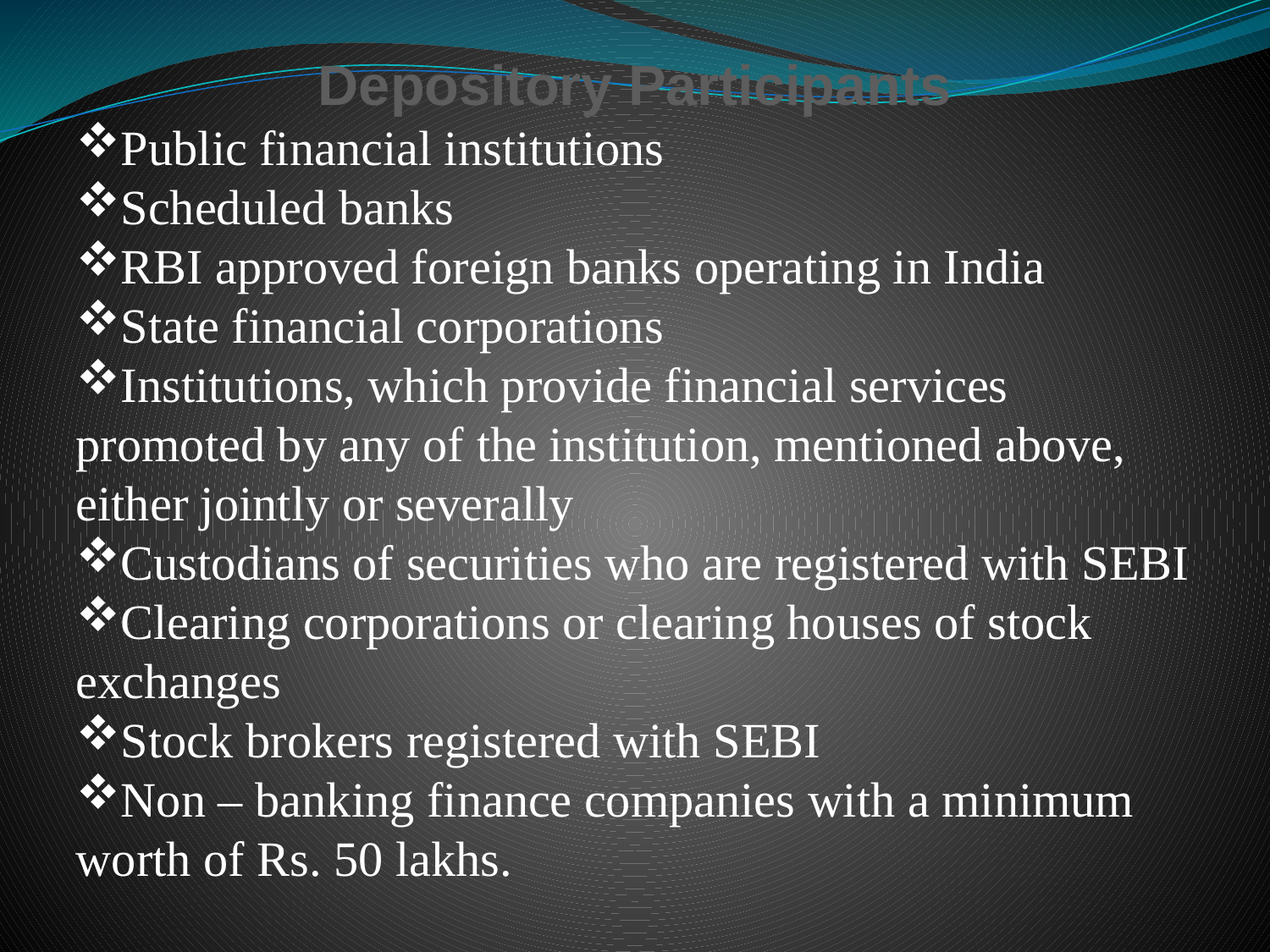

Depository Participants
Public financial institutions
Scheduled banks
RBI approved foreign banks operating in India
State financial corporations
Institutions, which provide financial services promoted by any of the institution, mentioned above, either jointly or severally
Custodians of securities who are registered with SEBI
Clearing corporations or clearing houses of stock exchanges
Stock brokers registered with SEBI
Non – banking finance companies with a minimum worth of Rs. 50 lakhs.